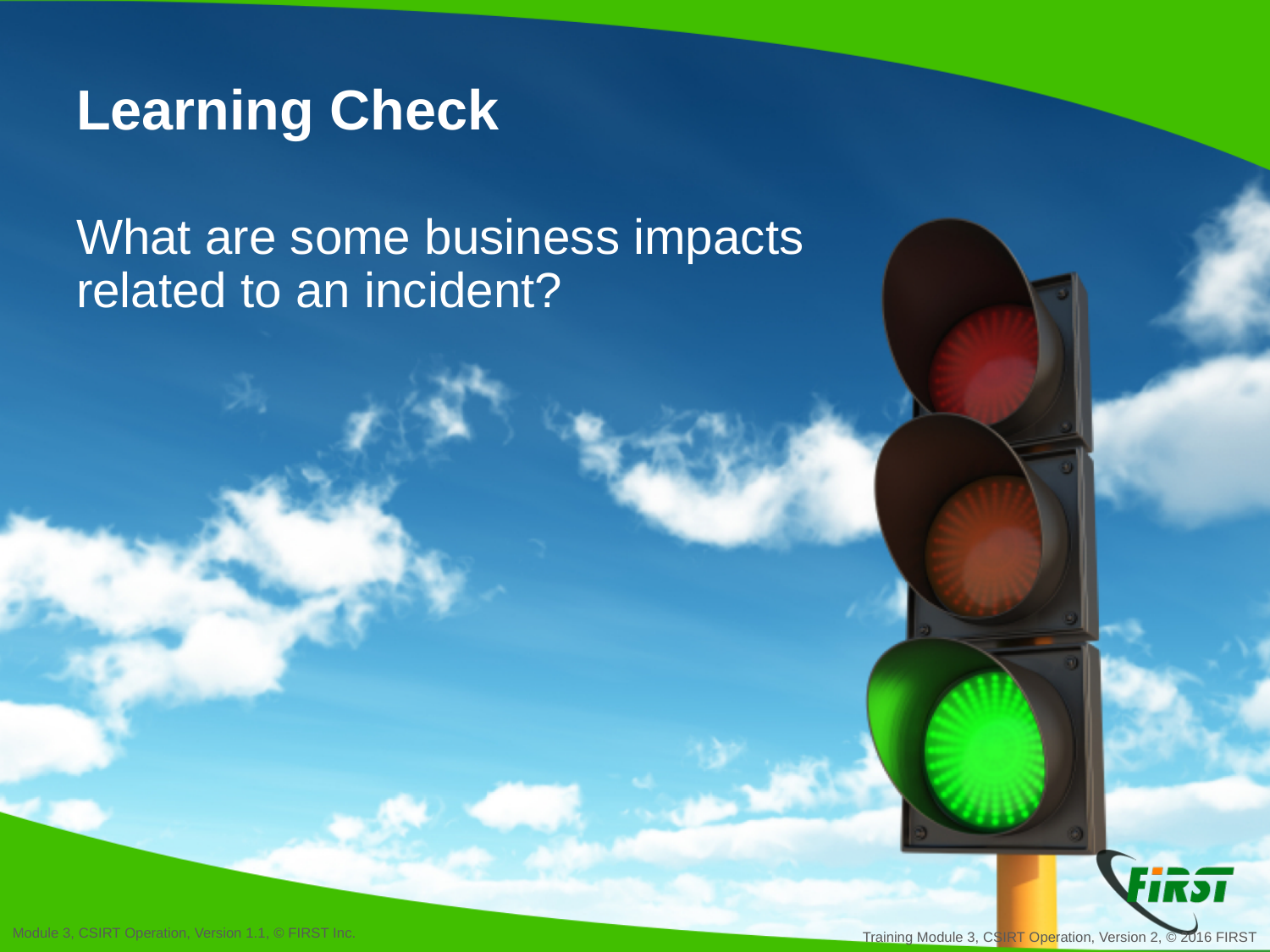

# Learning Check
What are some business impacts related to an incident?
Training Module 3, CSIRT Operation, Version 2, © 2016 FIRST